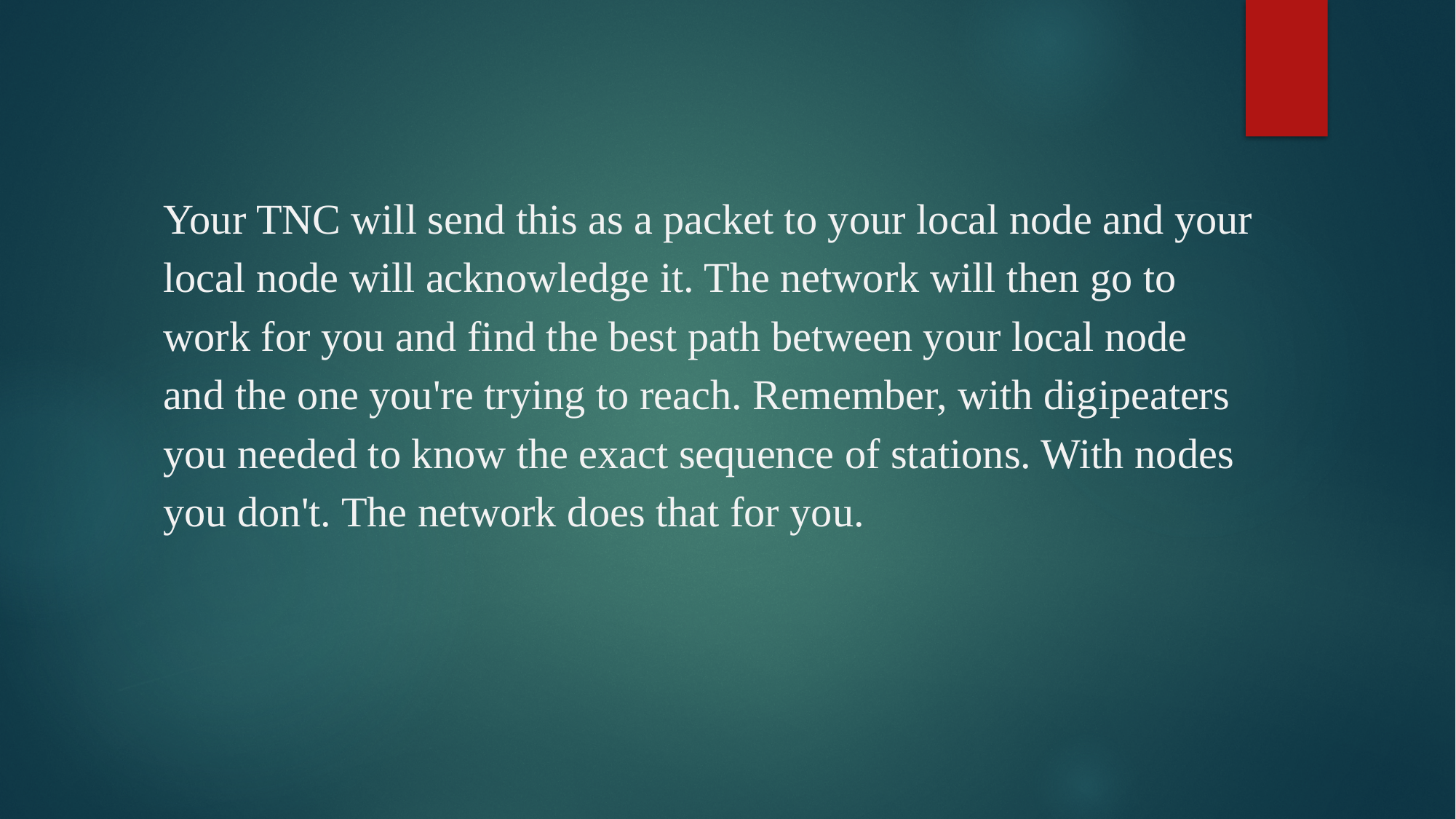

Your TNC will send this as a packet to your local node and your local node will acknowledge it. The network will then go to work for you and find the best path between your local node and the one you're trying to reach. Remember, with digipeaters you needed to know the exact sequence of stations. With nodes you don't. The network does that for you.